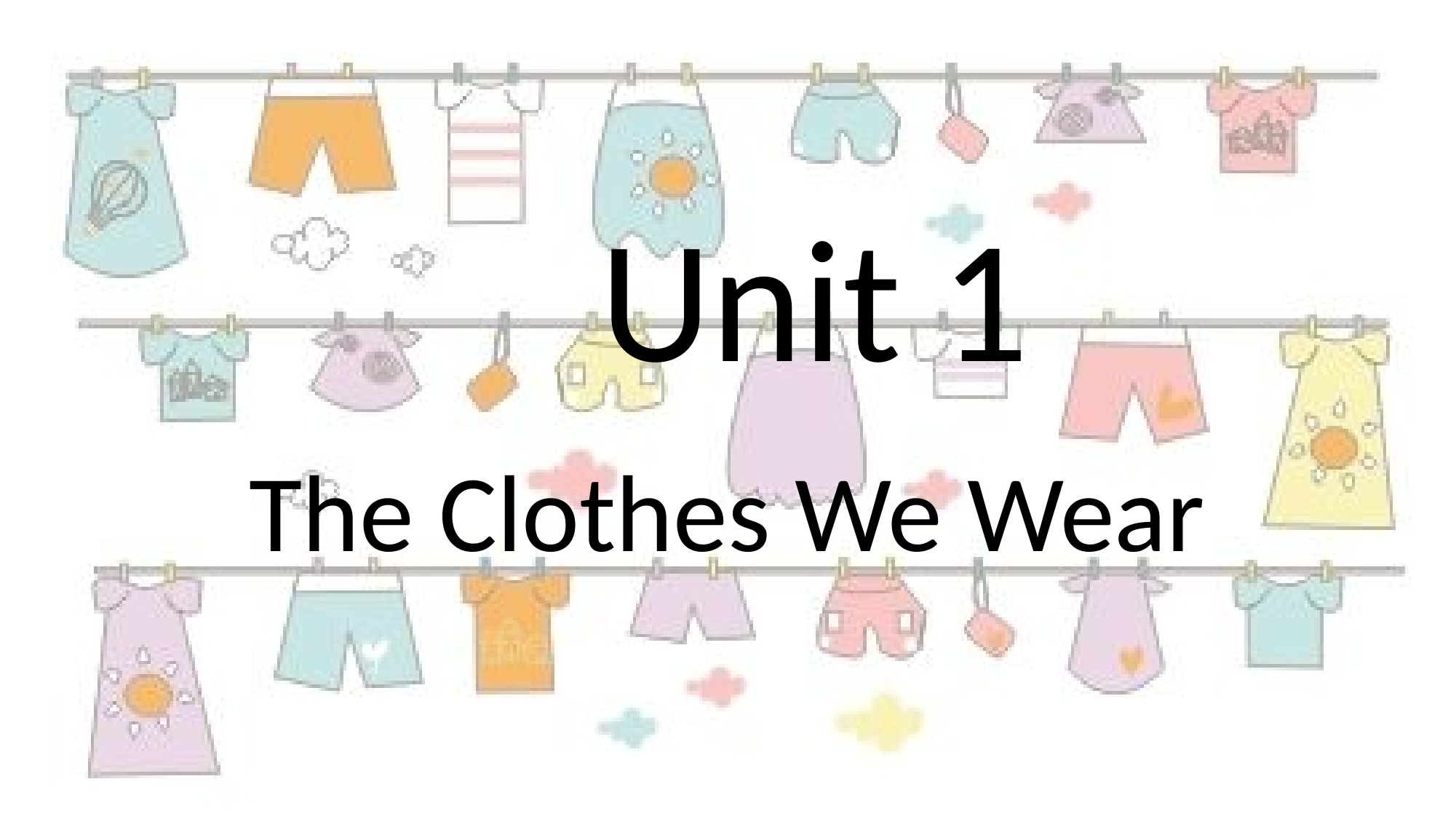

# Unit 1
The Clothes We Wear